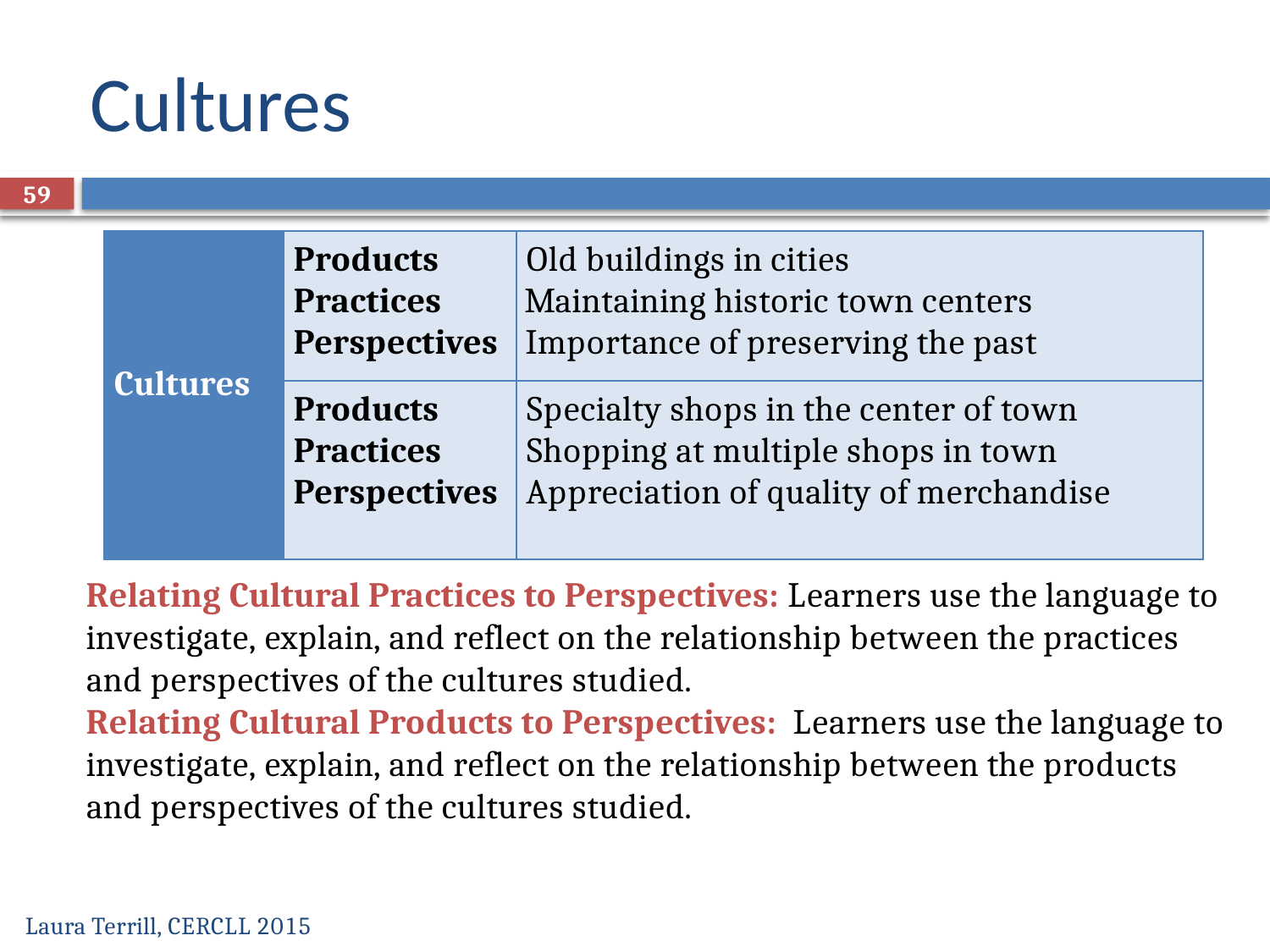

# Cultures
59
| Cultures | Products Practices Perspectives | Old buildings in cities Maintaining historic town centers Importance of preserving the past |
| --- | --- | --- |
|  | Products Practices Perspectives | Specialty shops in the center of town Shopping at multiple shops in town Appreciation of quality of merchandise |
Relating Cultural Practices to Perspectives: Learners use the language to investigate, explain, and reflect on the relationship between the practices and perspectives of the cultures studied.
Relating Cultural Products to Perspectives:  Learners use the language to investigate, explain, and reflect on the relationship between the products and perspectives of the cultures studied.

Laura Terrill, CERCLL 2015